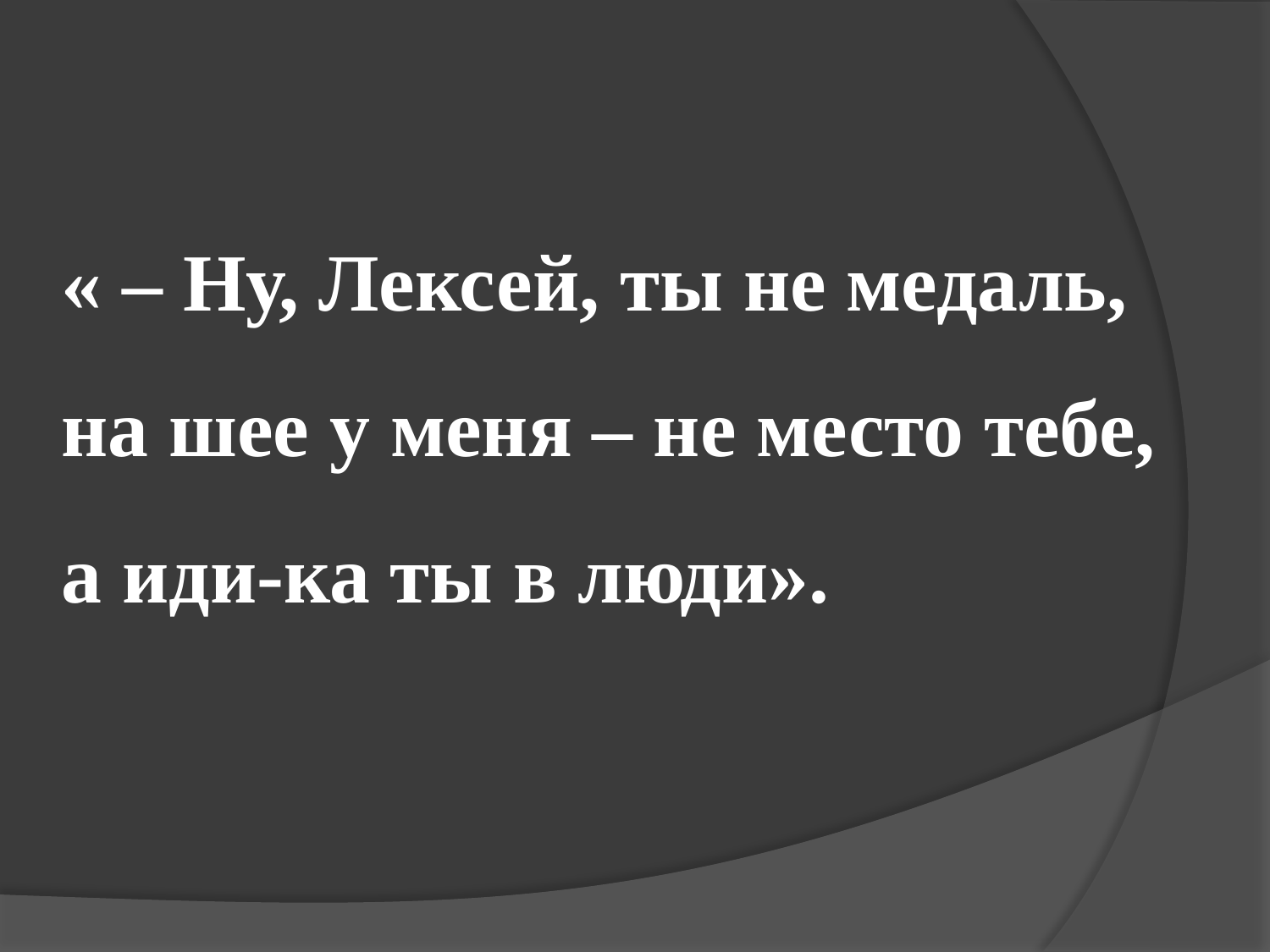

# « – Ну, Лексей, ты не медаль, на шее у меня – не место тебе, а иди-ка ты в люди».